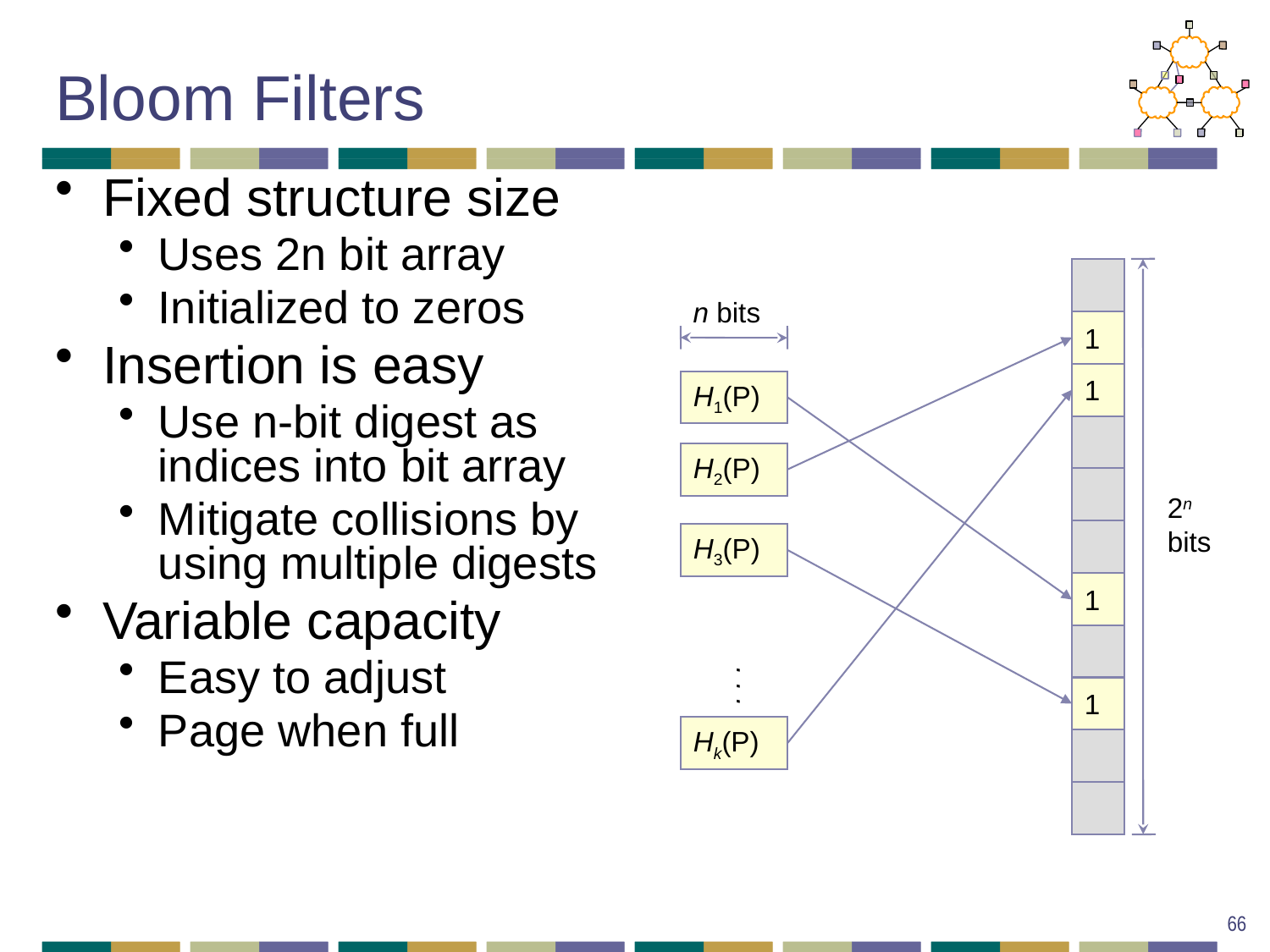

# Bloom Filters
Fixed structure size
Uses 2n bit array
Initialized to zeros
Insertion is easy
Use n-bit digest as indices into bit array
Mitigate collisions by using multiple digests
Variable capacity
Easy to adjust
Page when full

n bits
1

1
H1(P)
H3(P)
1
. . .
1
Hk(P)
H2(P)

H(P)

2n
bits

66